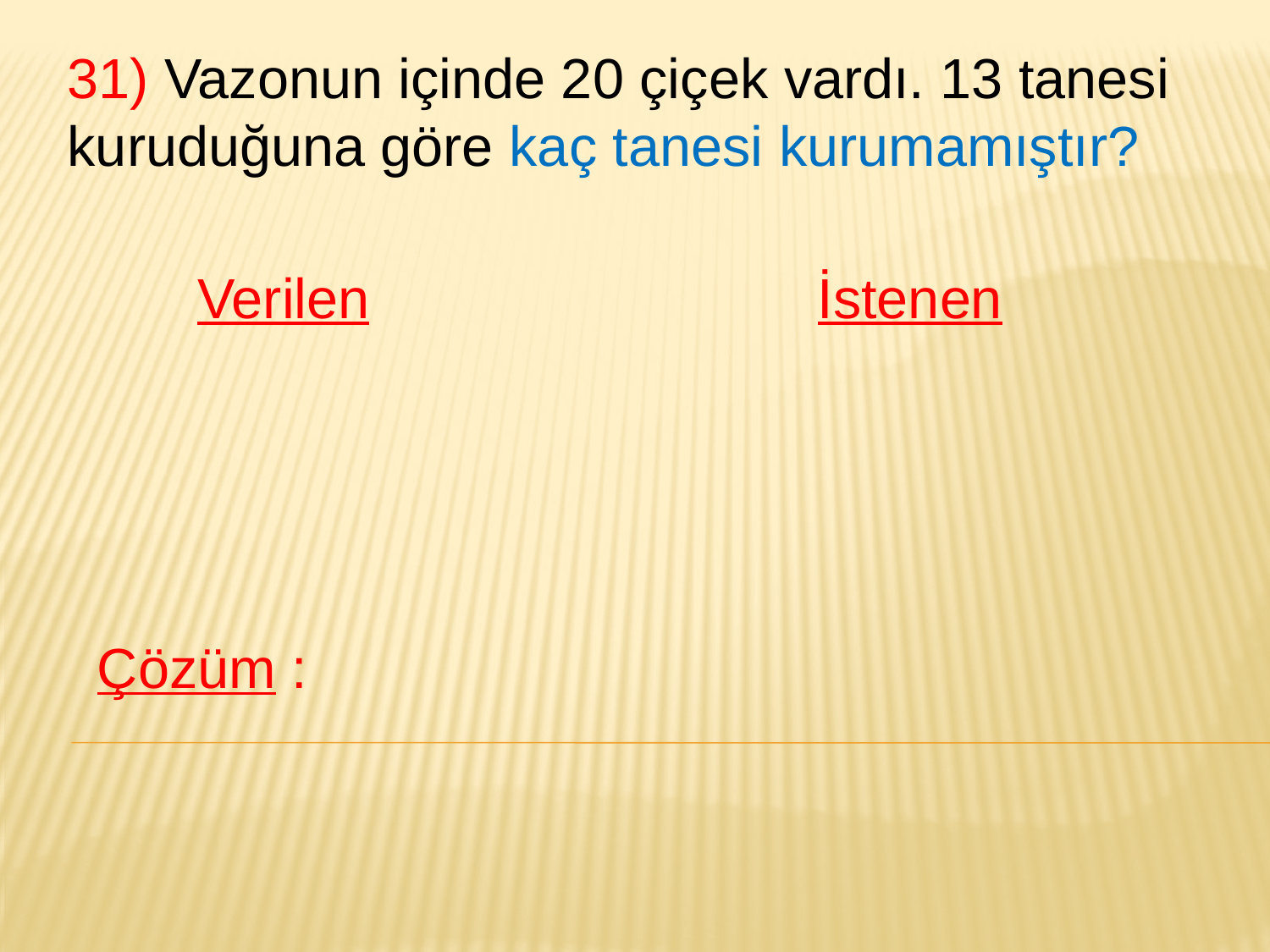

31) Vazonun içinde 20 çiçek vardı. 13 tanesi kuruduğuna göre kaç tanesi kurumamıştır?

Verilen
İstenen
Çözüm :